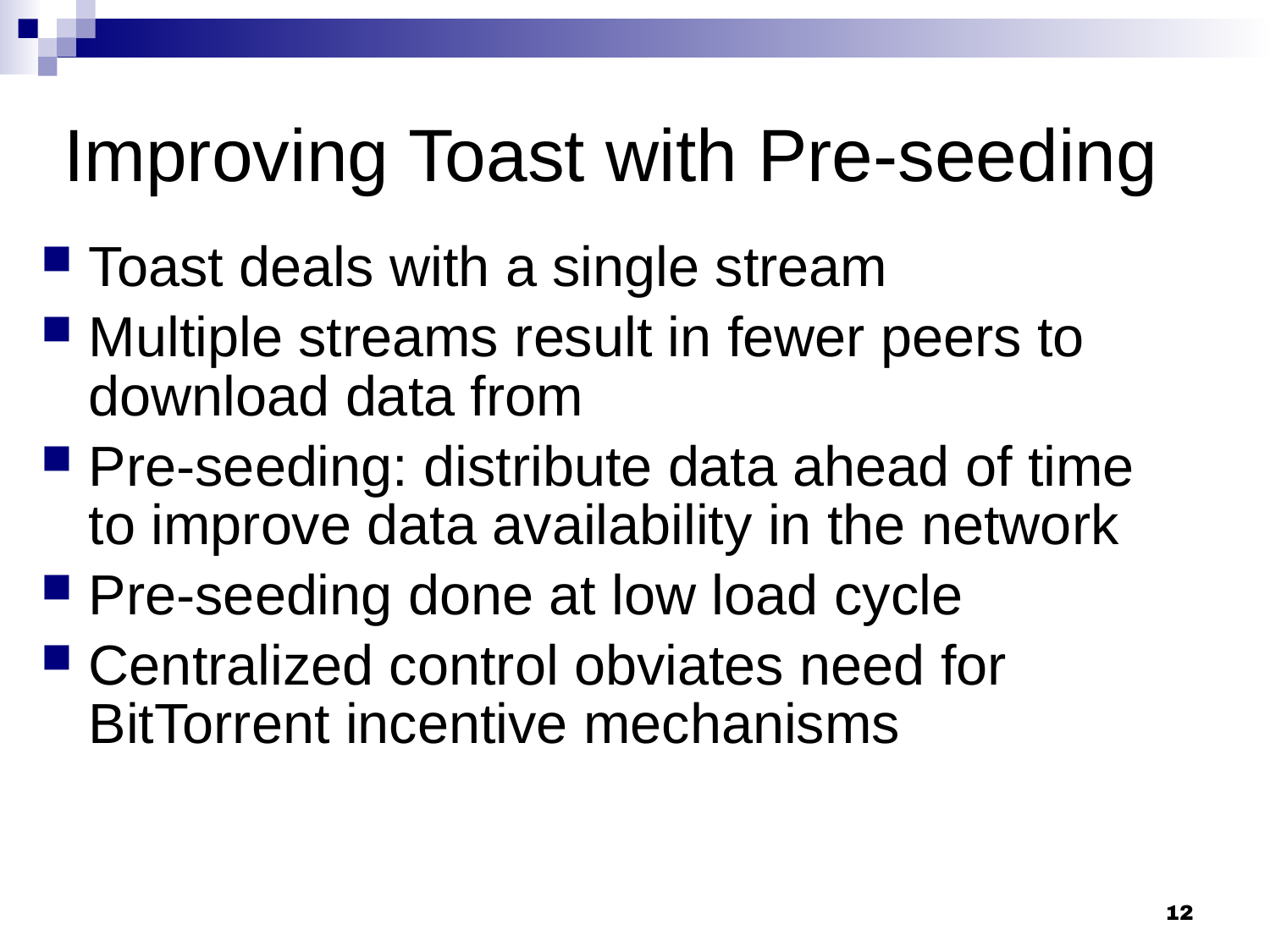

# Improving Toast with Pre-seeding
Toast deals with a single stream
Multiple streams result in fewer peers to download data from
Pre-seeding: distribute data ahead of time to improve data availability in the network
Pre-seeding done at low load cycle
Centralized control obviates need for BitTorrent incentive mechanisms

12